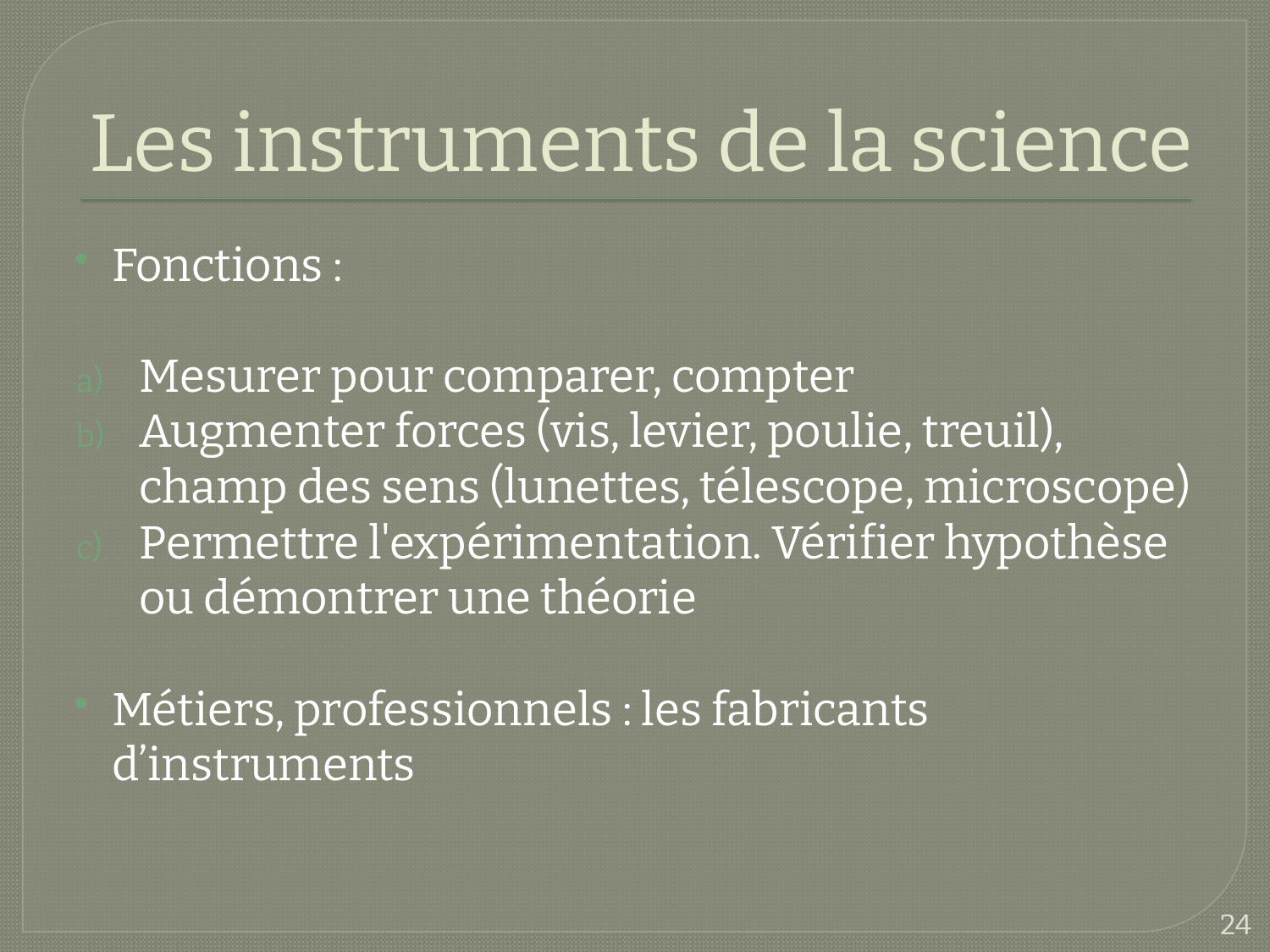

# Les instruments de la science
Fonctions :

Mesurer pour comparer, compter
Augmenter forces (vis, levier, poulie, treuil), champ des sens (lunettes, télescope, microscope)
Permettre l'expérimentation. Vérifier hypothèse ou démontrer une théorie

Métiers, professionnels : les fabricants d’instruments

24